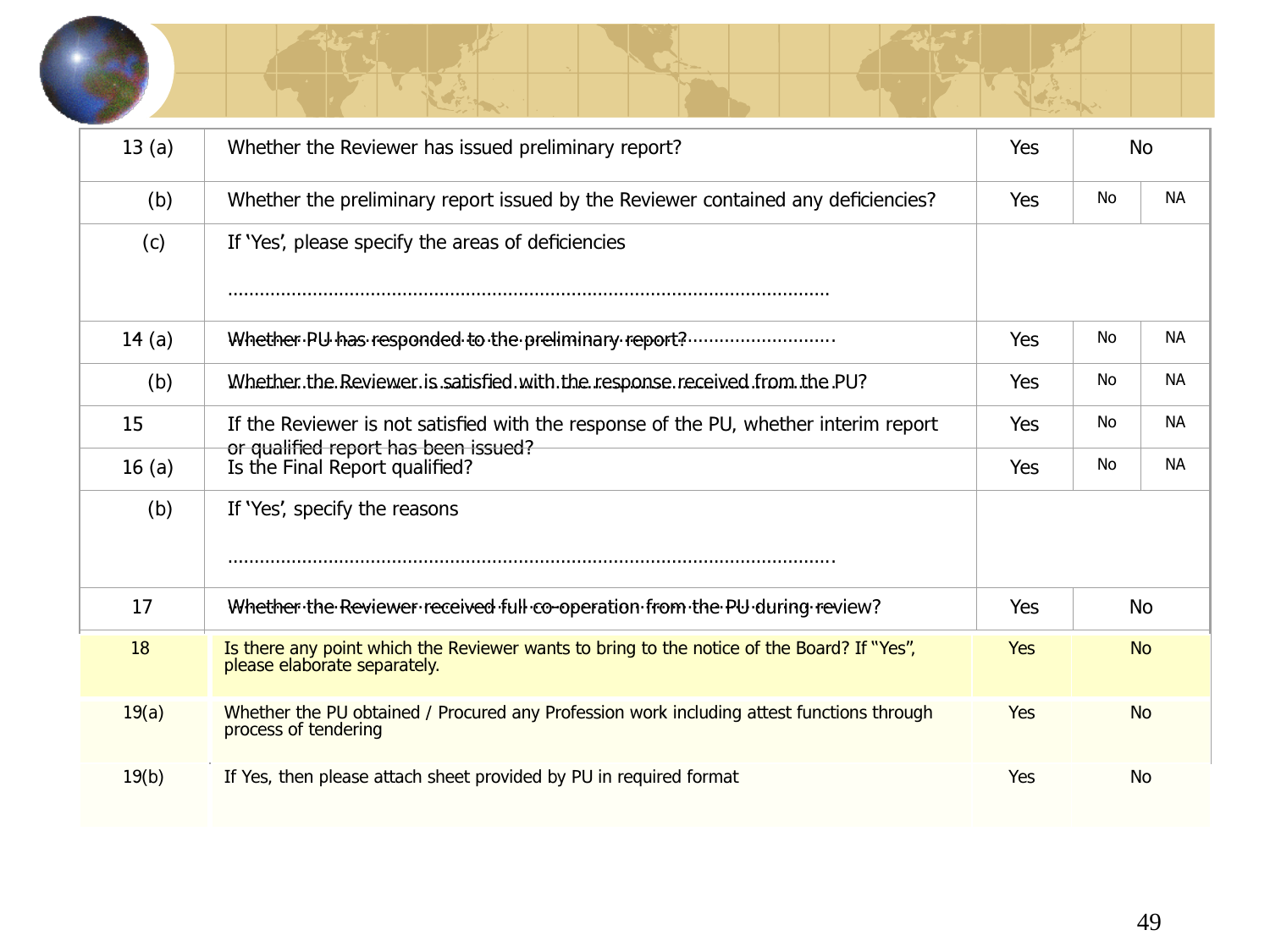

13 (a)

Whether the Reviewer has issued preliminary report?

Yes

No

      (b)

Whether the preliminary report issued by the Reviewer contained any deficiencies?

Yes

No

NA

    (c)

If ‘Yes’, please specify the areas of deficiencies

……………………………………………………………………………………………………

…………………………………………………………………………………………………….

…………………………………………………………………………………………………….

  14 (a)

Whether PU has responded to the preliminary report?

Yes

No

NA

      (b)

Whether the Reviewer is satisfied with the response received from the PU?

Yes

No

NA

   15

If the Reviewer is not satisfied with the response of the PU, whether interim report or qualified report has been issued?

Yes

No

NA

  16 (a)

Is the Final Report qualified?

Yes

No

NA

      (b)

If ‘Yes’, specify the reasons

…………………………………………………………………………………………………….

…………………………………………………………………………………………………….

17

Whether the Reviewer received full co-operation from the PU during review?

Yes

No

| 18 |
| --- |
| 19(a) |
| 19(b) |
| Is there any point which the Reviewer wants to bring to the notice of the Board? If “Yes”, please elaborate separately. | Yes | No |
| --- | --- | --- |
| Whether the PU obtained / Procured any Profession work including attest functions through process of tendering | Yes | No |
| If Yes, then please attach sheet provided by PU in required format | Yes | No |
49